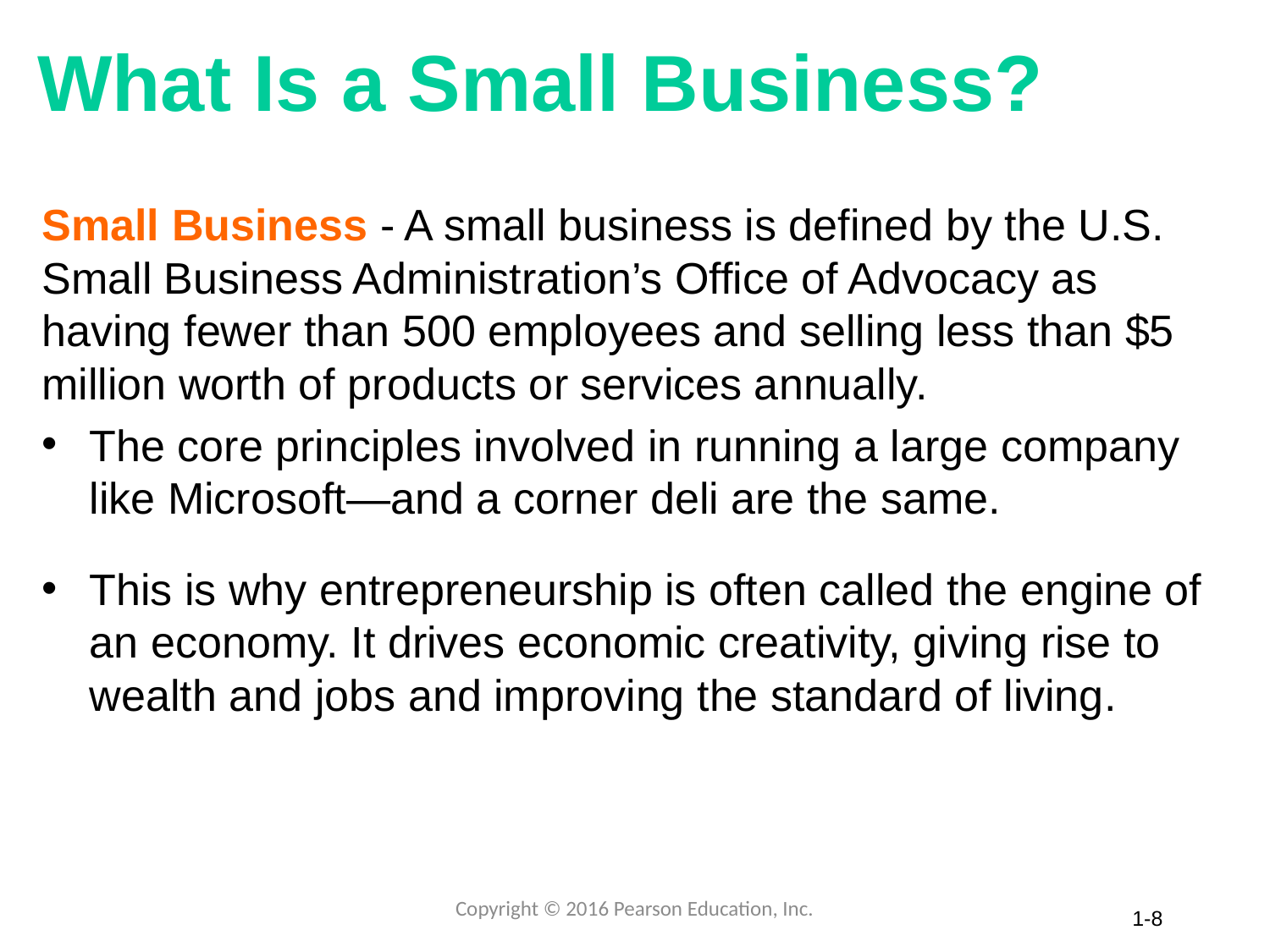

# What Is a Small Business?
Small Business - A small business is defined by the U.S. Small Business Administration’s Office of Advocacy as having fewer than 500 employees and selling less than $5 million worth of products or services annually.
The core principles involved in running a large company like Microsoft—and a corner deli are the same.

This is why entrepreneurship is often called the engine of an economy. It drives economic creativity, giving rise to wealth and jobs and improving the standard of living.

Copyright © 2016 Pearson Education, Inc.